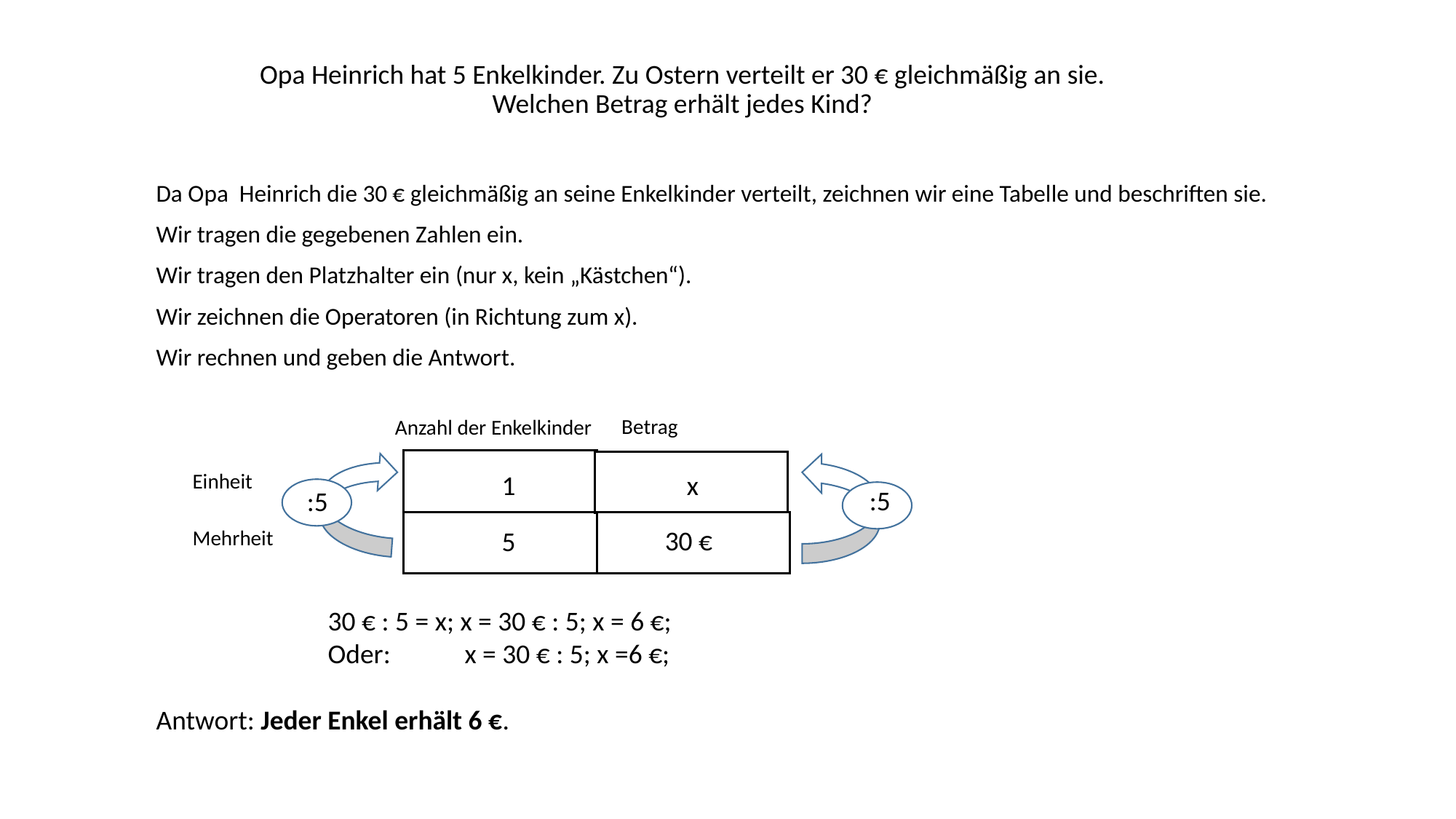

# Opa Heinrich hat 5 Enkelkinder. Zu Ostern verteilt er 30 € gleichmäßig an sie. Welchen Betrag erhält jedes Kind?
Da Opa  Heinrich die 30 € gleichmäßig an seine Enkelkinder verteilt, zeichnen wir eine Tabelle und beschriften sie.
Wir tragen die gegebenen Zahlen ein.
Wir tragen den Platzhalter ein (nur x, kein „Kästchen“).

Wir zeichnen die Operatoren (in Richtung zum x).
Wir rechnen und geben die Antwort.
Betrag
Anzahl der Enkelkinder

Einheit
1
 x
 :5
 :5

30 €
Mehrheit
5
30 € : 5 = x; x = 30 € : 5; x = 6 €;
Oder:            x = 30 € : 5; x =6 €;
Antwort: Jeder Enkel erhält 6 €.